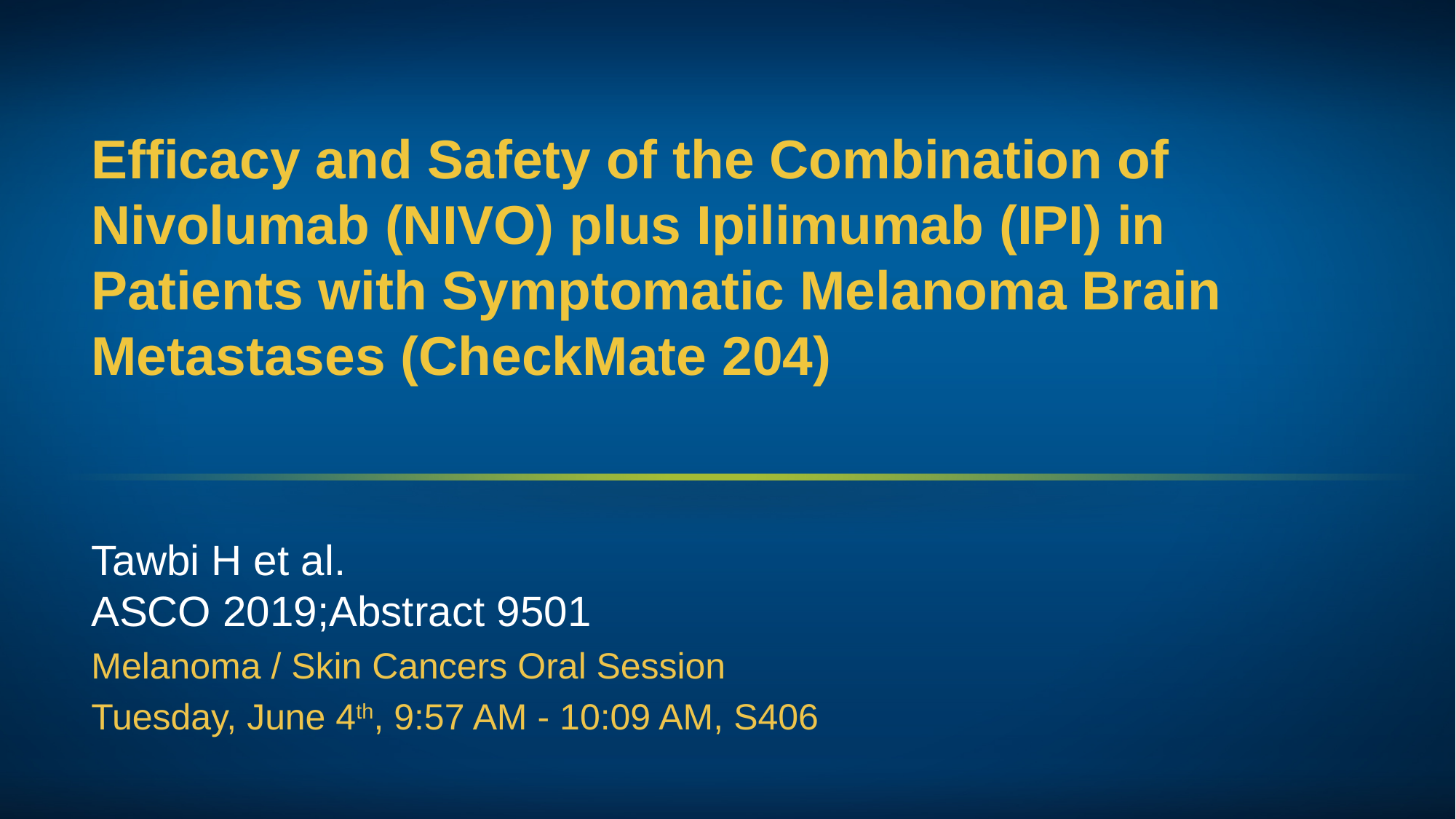

# Efficacy and Safety of the Combination of Nivolumab (NIVO) plus Ipilimumab (IPI) in Patients with Symptomatic Melanoma Brain Metastases (CheckMate 204)
Tawbi H et al.
ASCO 2019;Abstract 9501
Melanoma / Skin Cancers Oral Session
Tuesday, June 4th, 9:57 AM - 10:09 AM, S406